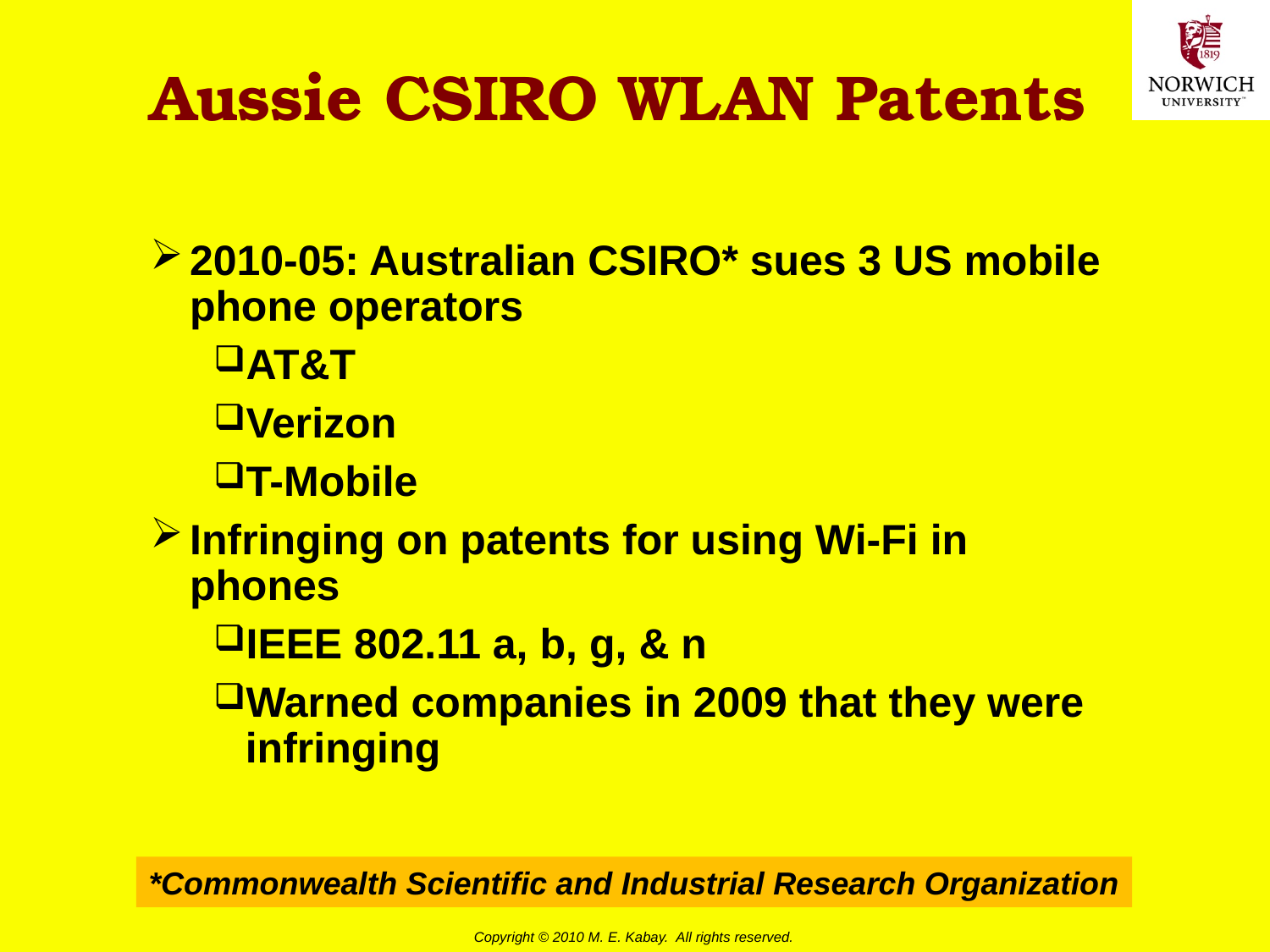

# Aussie CSIRO WLAN Patents
2010-05: Australian CSIRO* sues 3 US mobile phone operators
AT&T
Verizon
T-Mobile
Infringing on patents for using Wi-Fi in phones
IEEE 802.11 a, b, g, & n
Warned companies in 2009 that they were infringing

*Commonwealth Scientific and Industrial Research Organization